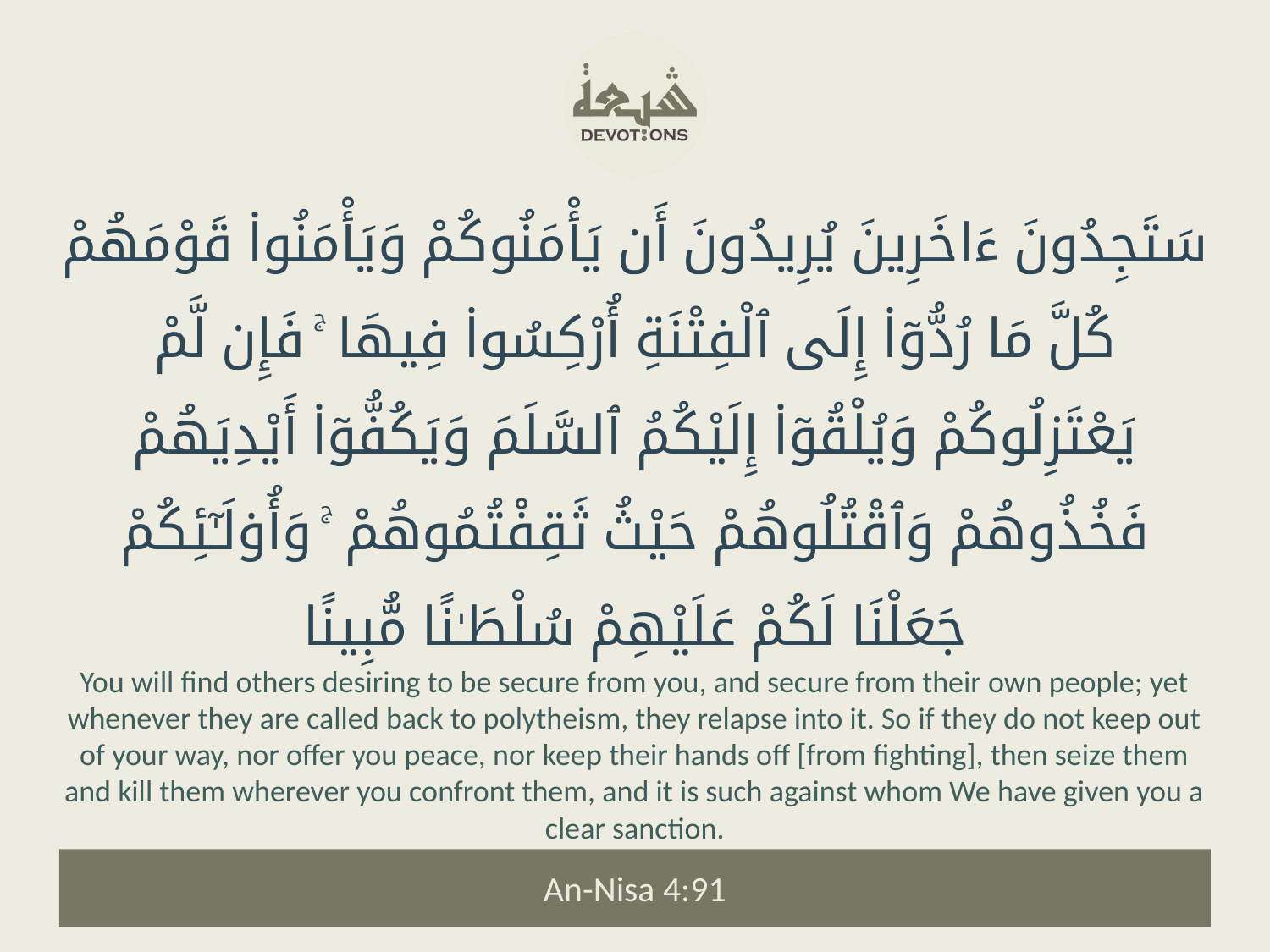

سَتَجِدُونَ ءَاخَرِينَ يُرِيدُونَ أَن يَأْمَنُوكُمْ وَيَأْمَنُوا۟ قَوْمَهُمْ كُلَّ مَا رُدُّوٓا۟ إِلَى ٱلْفِتْنَةِ أُرْكِسُوا۟ فِيهَا ۚ فَإِن لَّمْ يَعْتَزِلُوكُمْ وَيُلْقُوٓا۟ إِلَيْكُمُ ٱلسَّلَمَ وَيَكُفُّوٓا۟ أَيْدِيَهُمْ فَخُذُوهُمْ وَٱقْتُلُوهُمْ حَيْثُ ثَقِفْتُمُوهُمْ ۚ وَأُو۟لَـٰٓئِكُمْ جَعَلْنَا لَكُمْ عَلَيْهِمْ سُلْطَـٰنًا مُّبِينًا
You will find others desiring to be secure from you, and secure from their own people; yet whenever they are called back to polytheism, they relapse into it. So if they do not keep out of your way, nor offer you peace, nor keep their hands off [from fighting], then seize them and kill them wherever you confront them, and it is such against whom We have given you a clear sanction.
An-Nisa 4:91